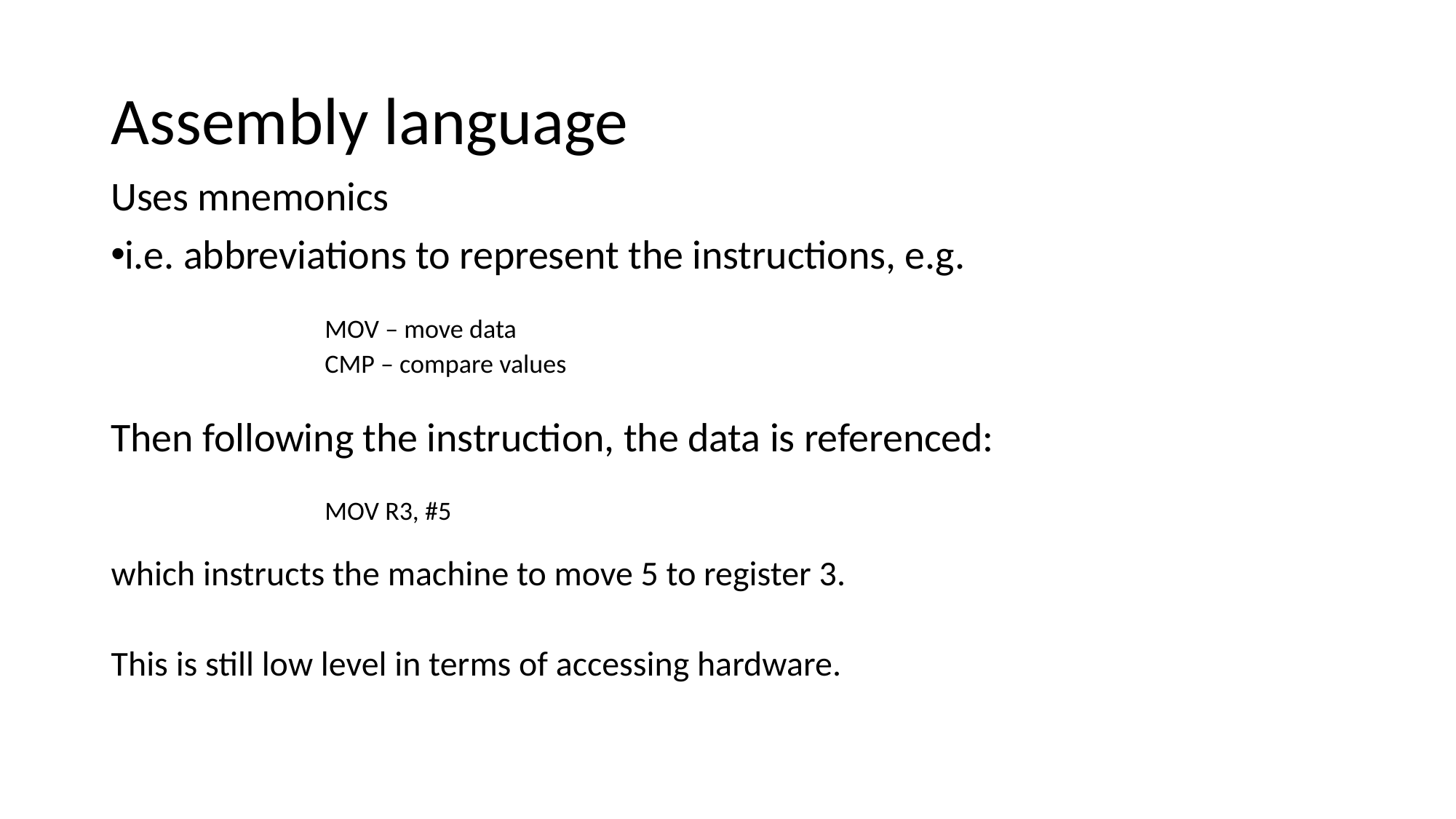

# Assembly language
Uses mnemonics
i.e. abbreviations to represent the instructions, e.g.

MOV – move data
CMP – compare values

Then following the instruction, the data is referenced:

MOV R3, #5

which instructs the machine to move 5 to register 3.

This is still low level in terms of accessing hardware.